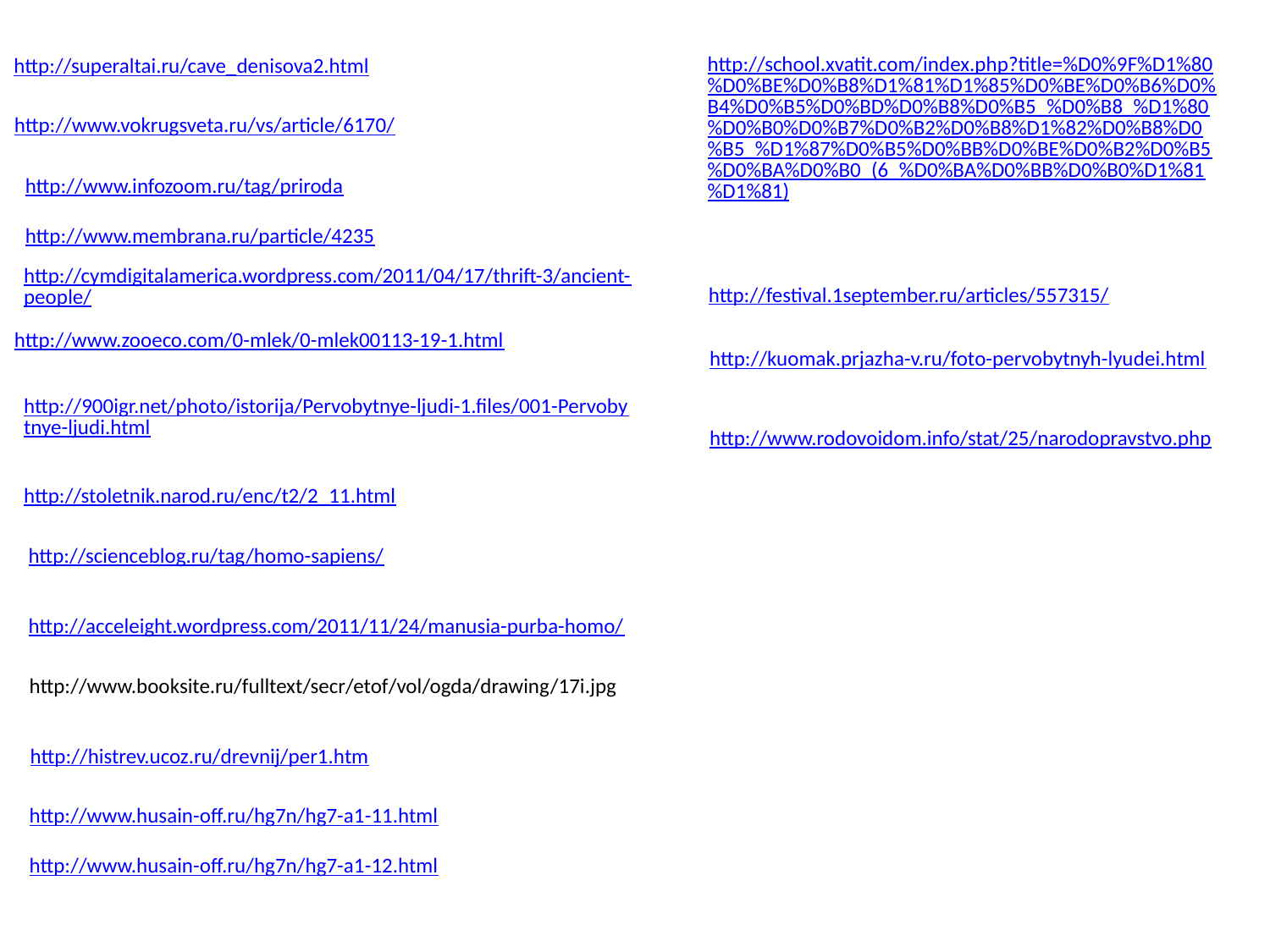

http://school.xvatit.com/index.php?title=%D0%9F%D1%80%D0%BE%D0%B8%D1%81%D1%85%D0%BE%D0%B6%D0%B4%D0%B5%D0%BD%D0%B8%D0%B5_%D0%B8_%D1%80%D0%B0%D0%B7%D0%B2%D0%B8%D1%82%D0%B8%D0%B5_%D1%87%D0%B5%D0%BB%D0%BE%D0%B2%D0%B5%D0%BA%D0%B0_(6_%D0%BA%D0%BB%D0%B0%D1%81%D1%81)
http://superaltai.ru/cave_denisova2.html
http://www.vokrugsveta.ru/vs/article/6170/
http://www.infozoom.ru/tag/priroda
http://www.membrana.ru/particle/4235
http://cymdigitalamerica.wordpress.com/2011/04/17/thrift-3/ancient-people/
http://festival.1september.ru/articles/557315/
http://www.zooeco.com/0-mlek/0-mlek00113-19-1.html
http://kuomak.prjazha-v.ru/foto-pervobytnyh-lyudei.html
http://900igr.net/photo/istorija/Pervobytnye-ljudi-1.files/001-Pervobytnye-ljudi.html
http://www.rodovoidom.info/stat/25/narodopravstvo.php
http://stoletnik.narod.ru/enc/t2/2_11.html
http://scienceblog.ru/tag/homo-sapiens/
http://acceleight.wordpress.com/2011/11/24/manusia-purba-homo/
http://www.booksite.ru/fulltext/secr/etof/vol/ogda/drawing/17i.jpg
http://histrev.ucoz.ru/drevnij/per1.htm
http://www.husain-off.ru/hg7n/hg7-a1-11.html
http://www.husain-off.ru/hg7n/hg7-a1-12.html